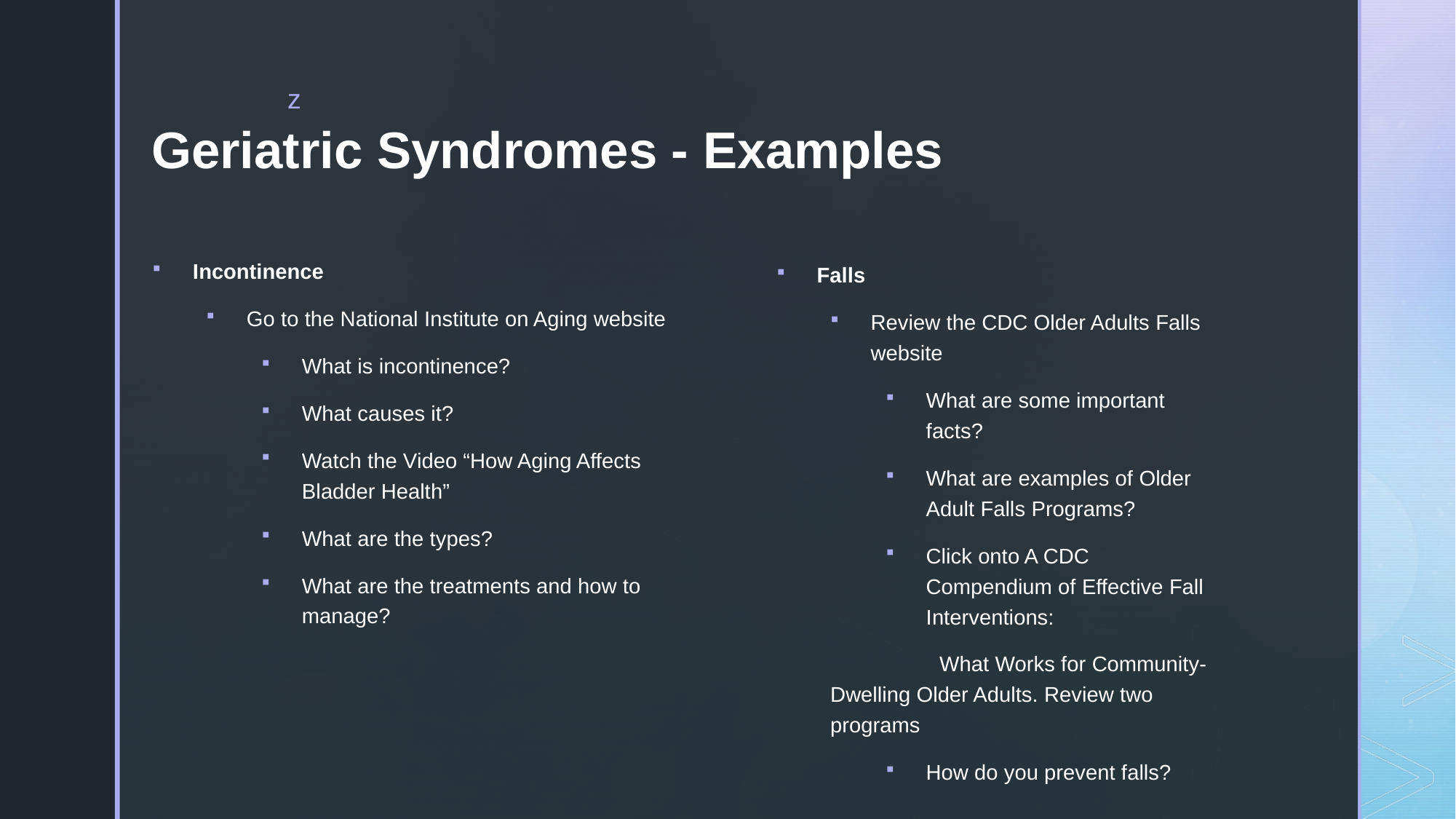

# Geriatric Syndromes - Examples
Incontinence
Go to the National Institute on Aging website
What is incontinence?
What causes it?
Watch the Video “How Aging Affects Bladder Health”
What are the types?
What are the treatments and how to manage?
Falls
Review the CDC Older Adults Falls website
What are some important facts?
What are examples of Older Adult Falls Programs?
Click onto A CDC Compendium of Effective Fall Interventions:
	What Works for Community-Dwelling Older Adults. Review two programs
How do you prevent falls?